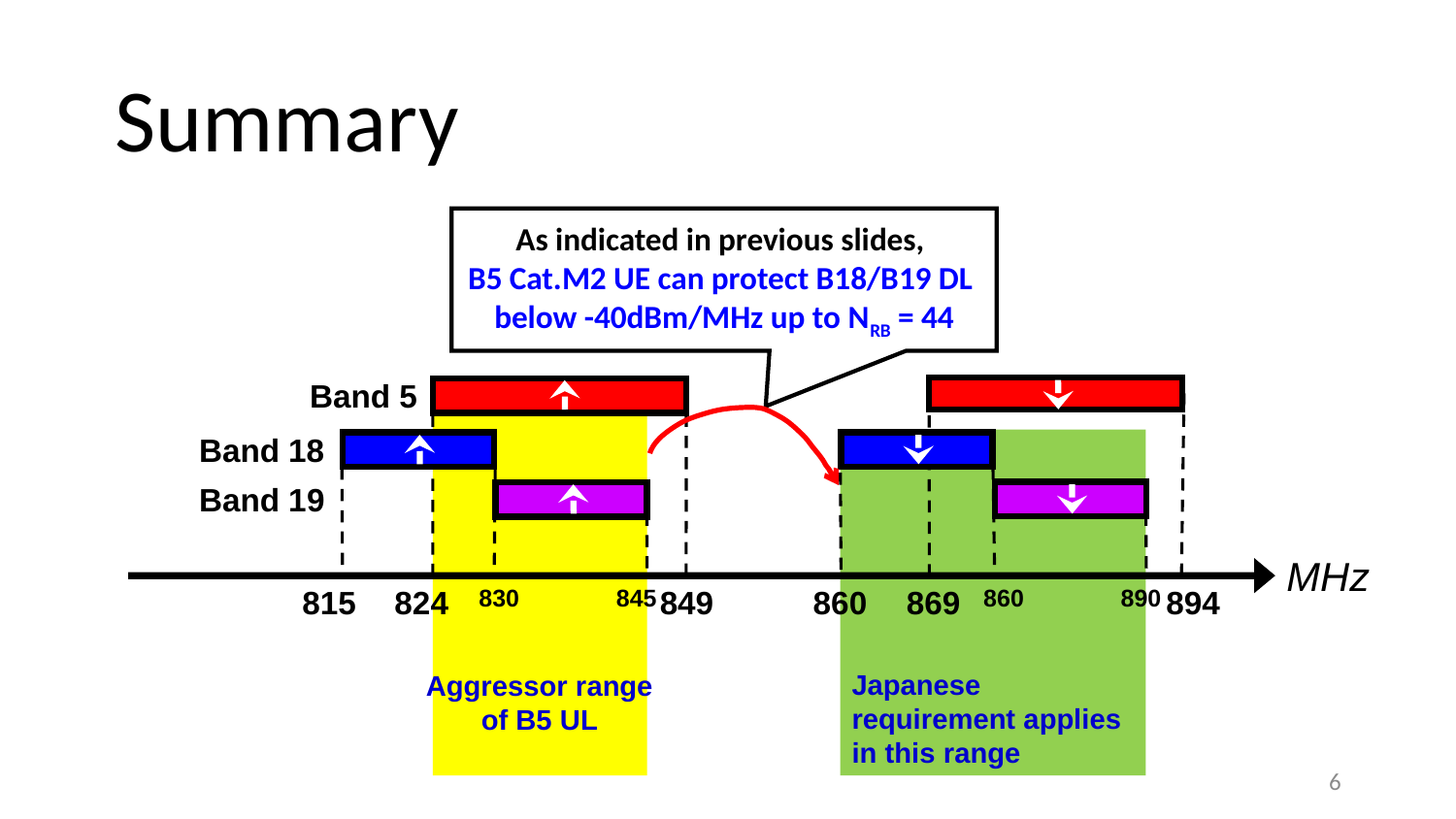

# Summary
As indicated in previous slides,
B5 Cat.M2 UE can protect B18/B19 DL
below -40dBm/MHz up to NRB = 44
Band 5

Band 18

Band 19

MHz

 815
824
 830
 845
849
860
869
 860
 890
894
Japanese requirement applies in this range
Aggressor range
of B5 UL
6